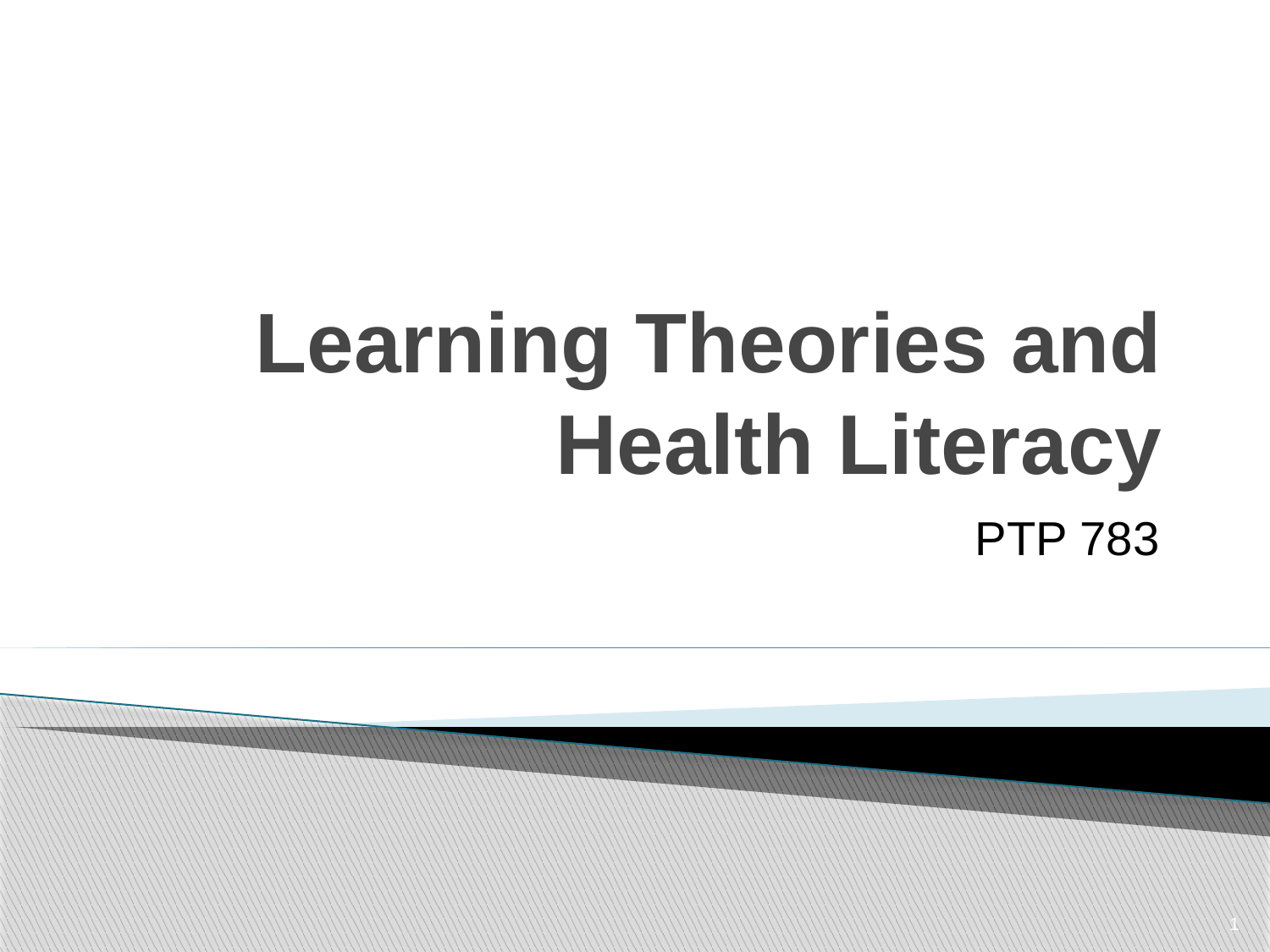

# Learning Theories and Health Literacy
PTP 783
1